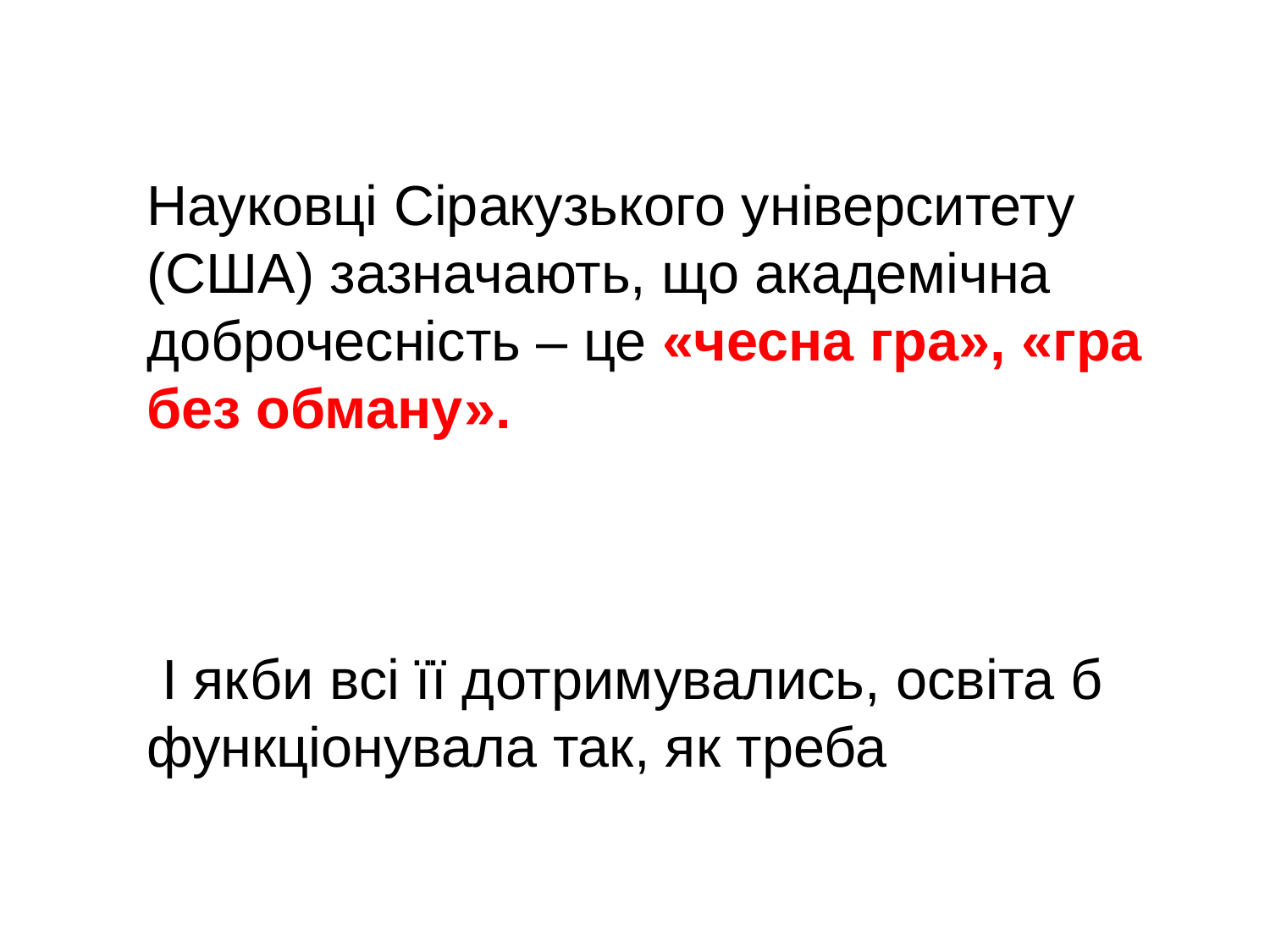

Науковці Сіракузького університету (США) зазначають, що академічна доброчесність – це «чесна гра», «гра без обману».

 І якби всі її дотримувались, освіта б функціонувала так, як треба